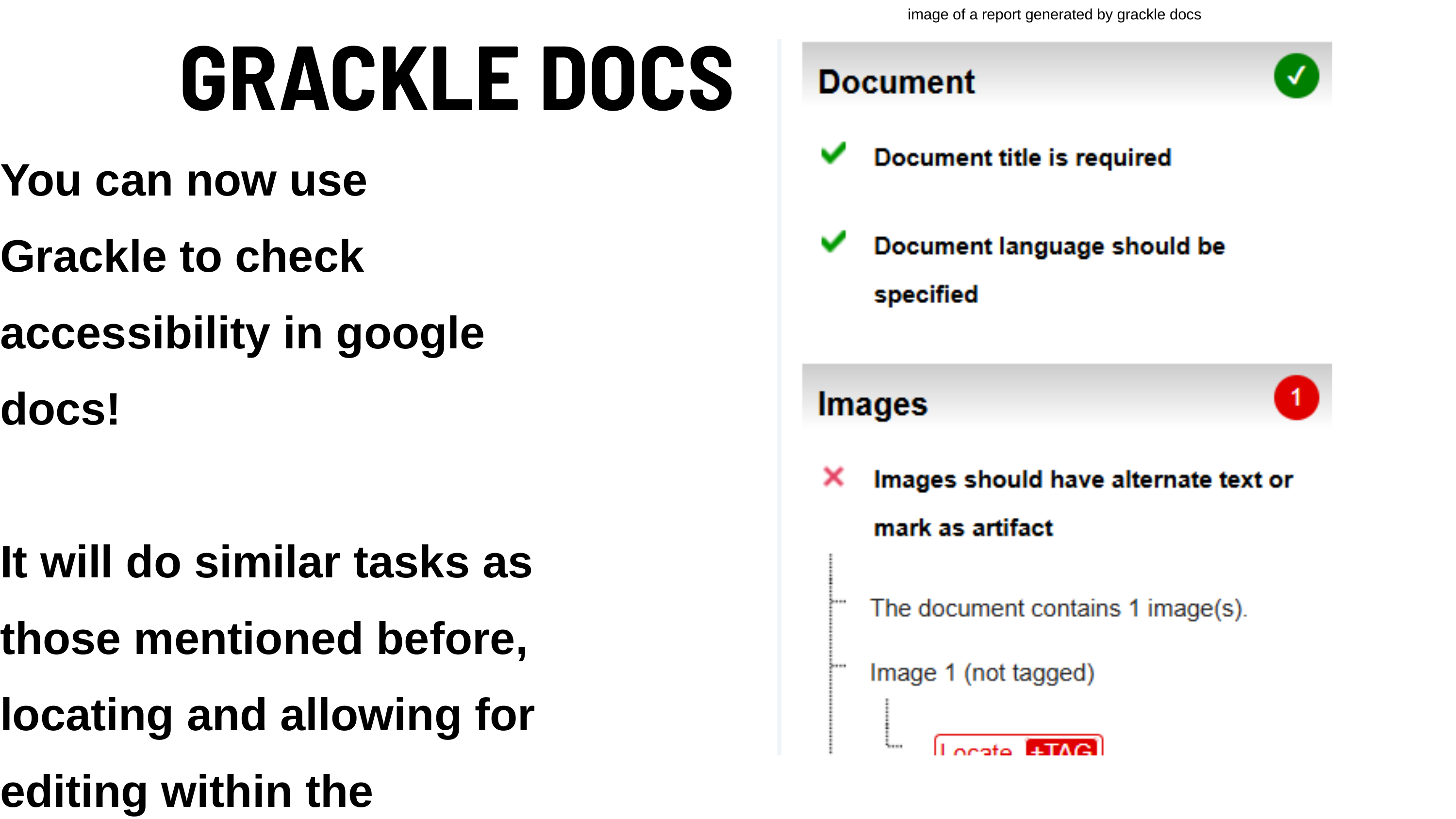

image of a report generated by grackle docs
GRACKLE DOCS

You can now use Grackle to check accessibility in google docs!

It will do similar tasks as those mentioned before, locating and allowing for editing within the extension